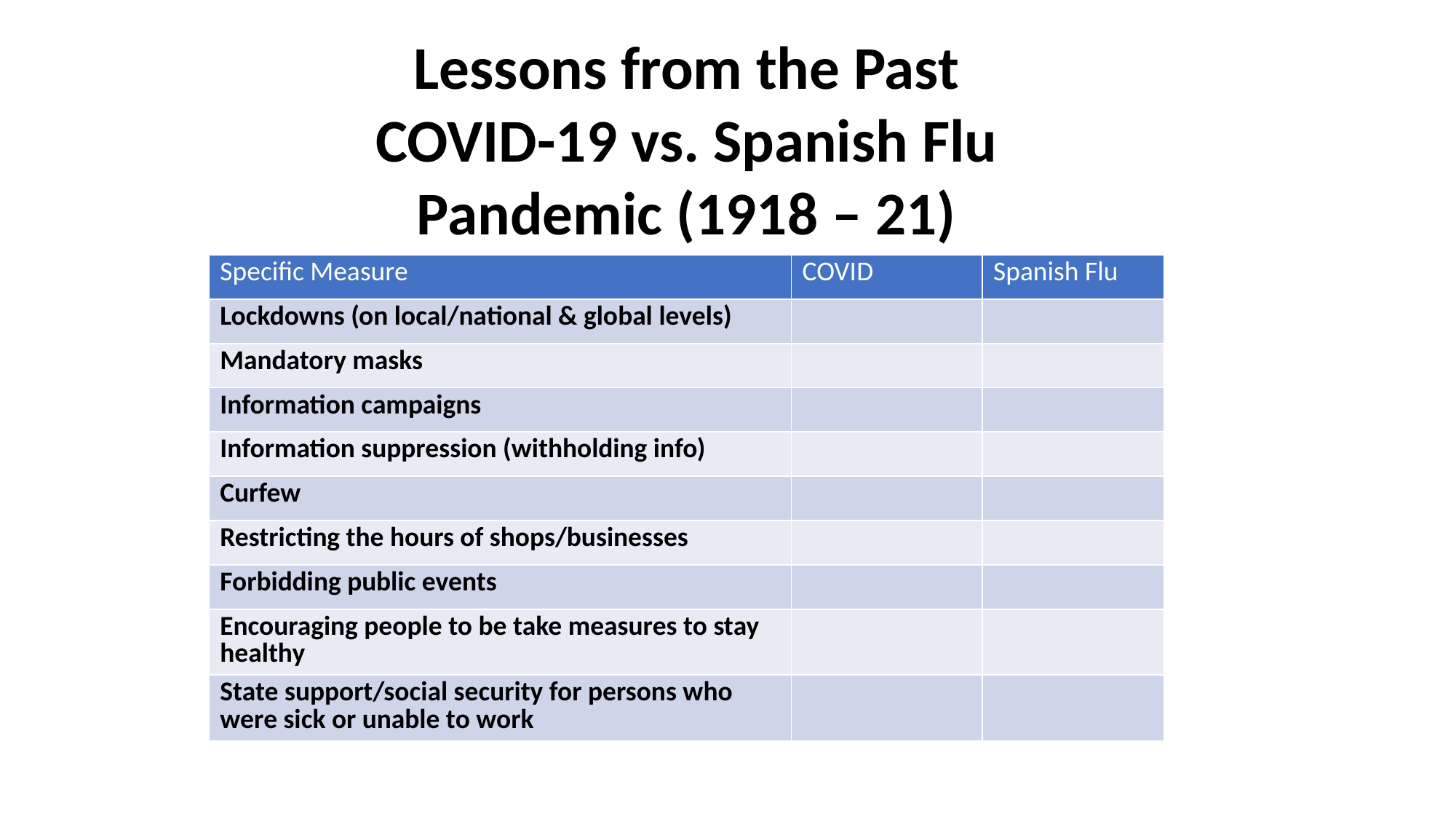

Lessons from the Past
COVID-19 vs. Spanish Flu Pandemic (1918 – 21)
| Specific Measure | COVID | Spanish Flu |
| --- | --- | --- |
| Lockdowns (on local/national & global levels) |  |  |
| Mandatory masks |  |  |
| Information campaigns |  |  |
| Information suppression (withholding info) |  |  |
| Curfew |  |  |
| Restricting the hours of shops/businesses |  |  |
| Forbidding public events |  |  |
| Encouraging people to be take measures to stay healthy |  |  |
| State support/social security for persons who were sick or unable to work |  |  |